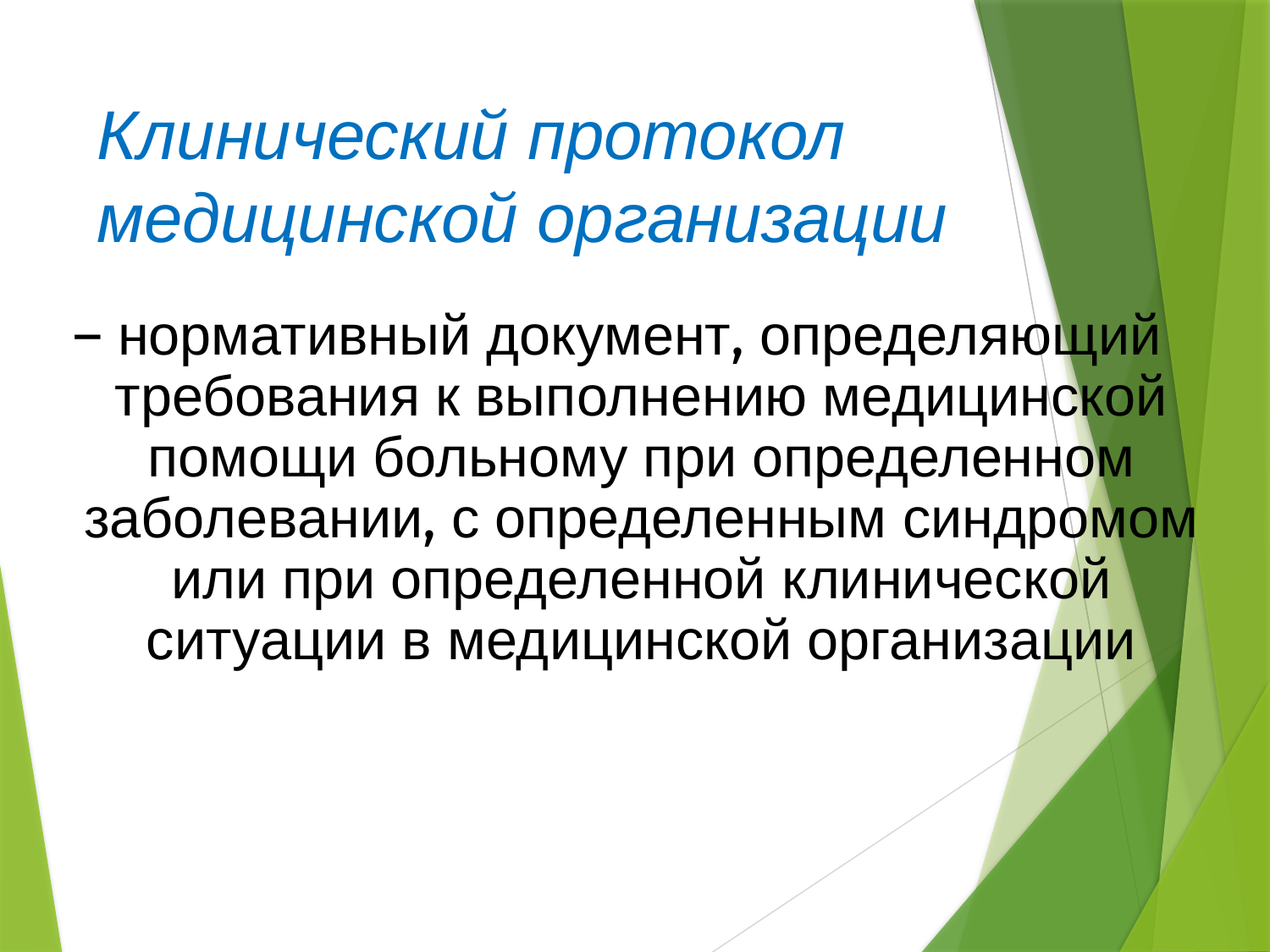

# Клинический протокол медицинской организации
– нормативный документ, определяющий требования к выполнению медицинской помощи больному при определенном заболевании, с определенным синдромом или при определенной клинической ситуации в медицинской организации